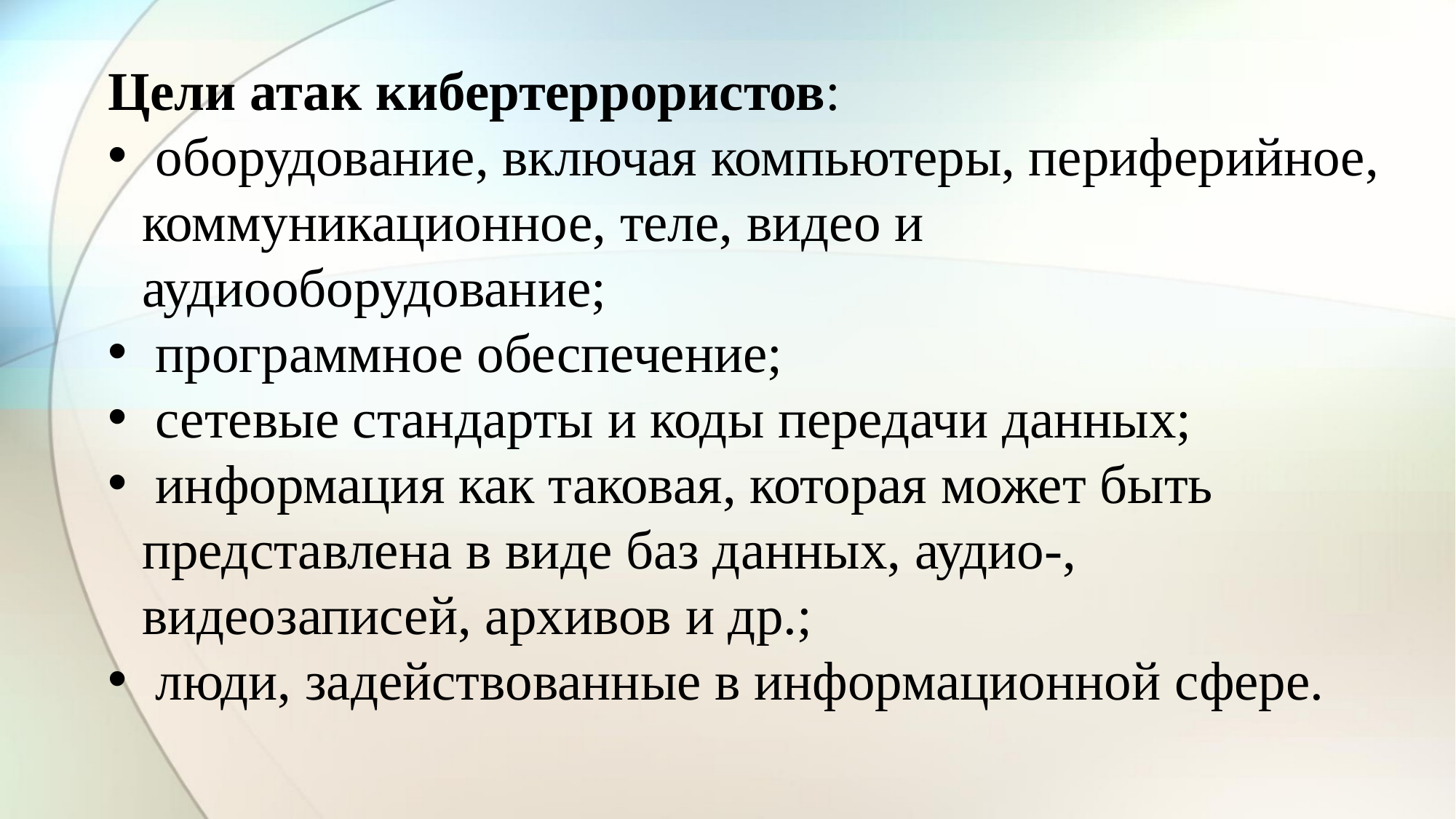

Цели атак кибертеррористов:
 оборудование, включая компьютеры, периферийное, коммуникационное, теле, видео и аудиооборудование;
 программное обеспечение;
 сетевые стандарты и коды передачи данных;
 информация как таковая, которая может быть представлена в виде баз данных, аудио-, видеозаписей, архивов и др.;
 люди, задействованные в информационной сфере.